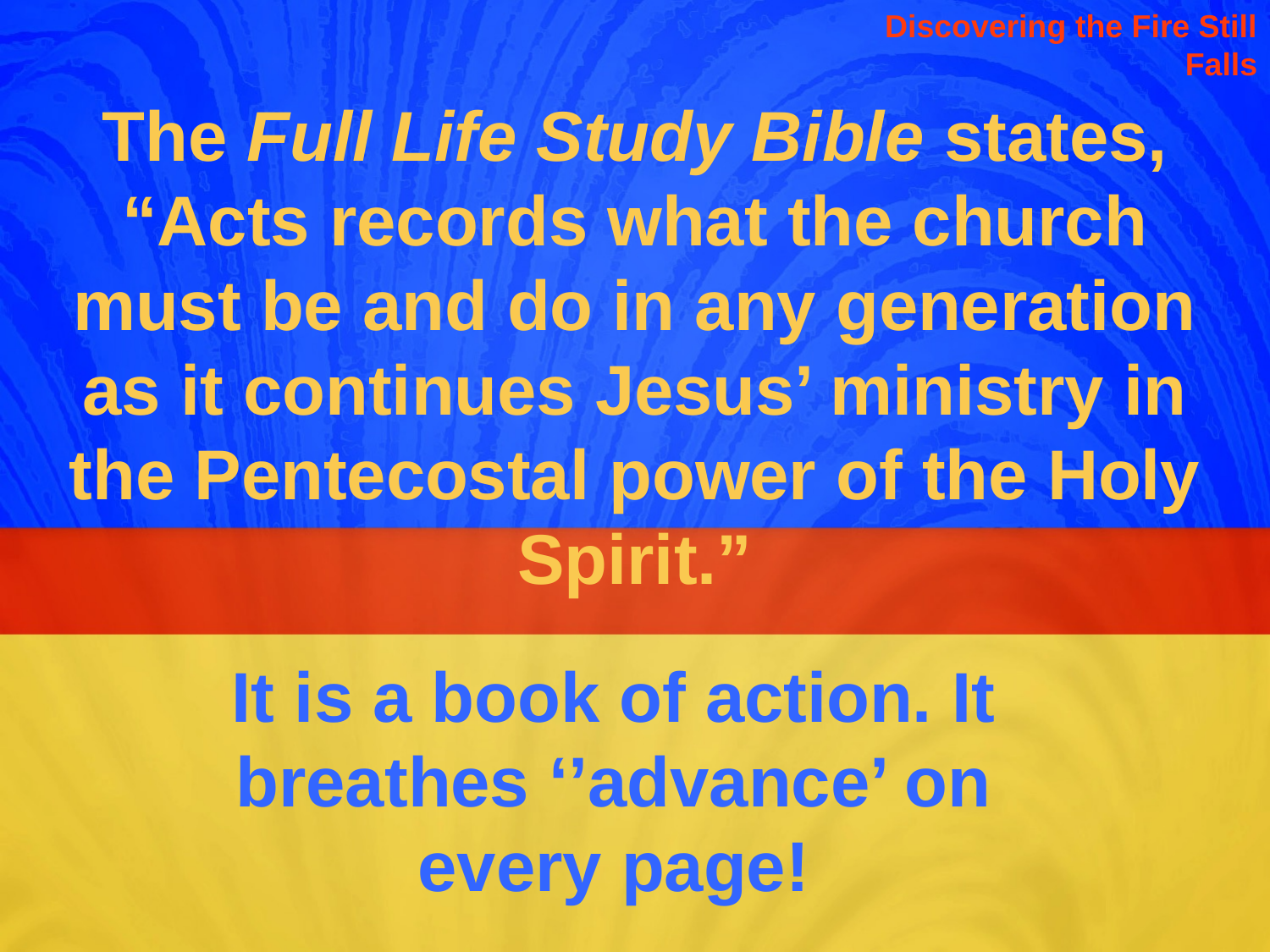

Discovering the Fire Still Falls
The Full Life Study Bible states, “Acts records what the church must be and do in any generation as it continues Jesus’ ministry in the Pentecostal power of the Holy Spirit.”
It is a book of action. It breathes ‘’advance’ on every page!